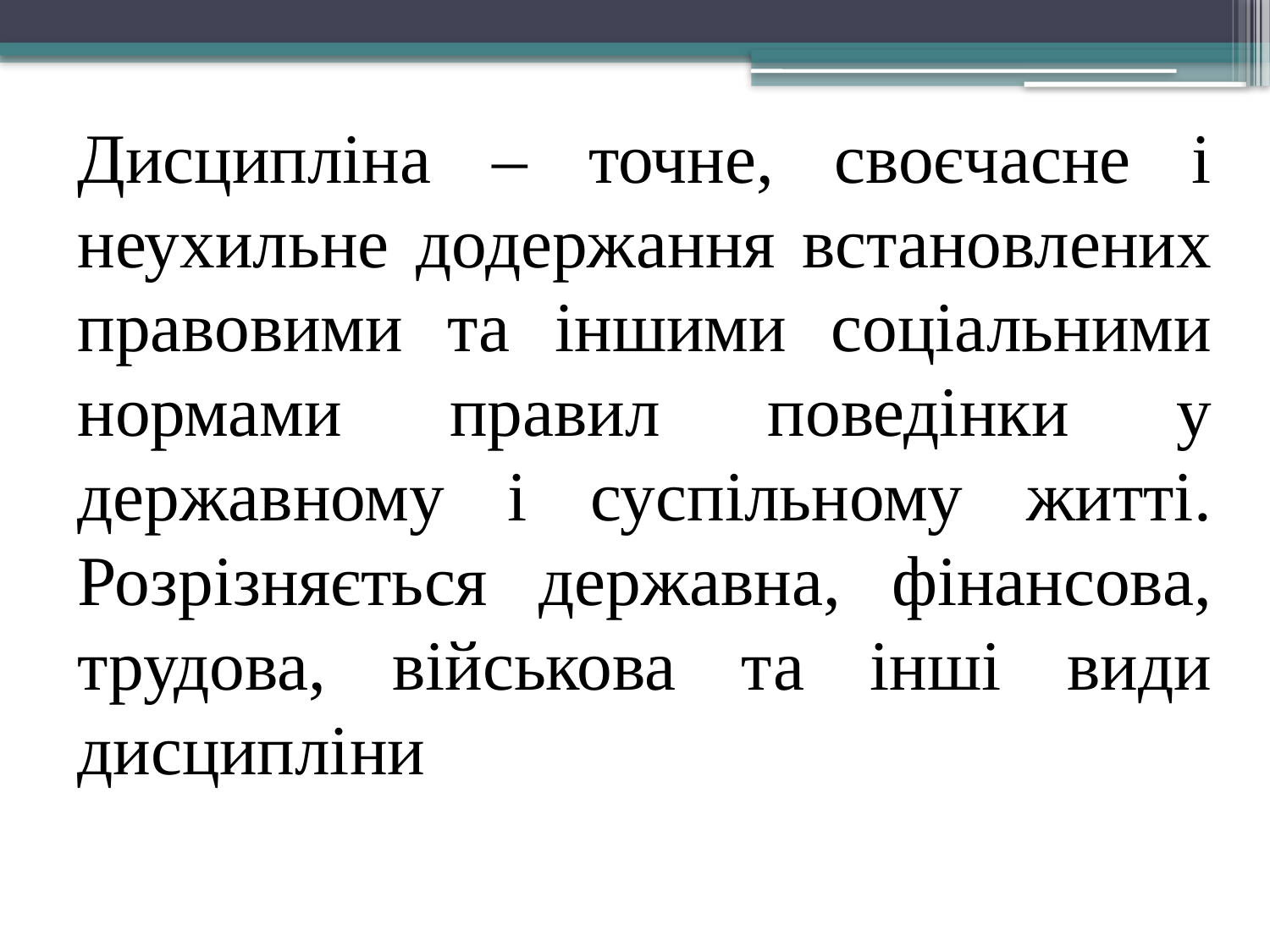

Дисципліна – точне, своєчасне і неухильне додержання встановлених правовими та іншими соціальними нормами правил поведінки у державному і суспільному житті. Розрізняється державна, фінансова, трудова, військова та інші види дисципліни